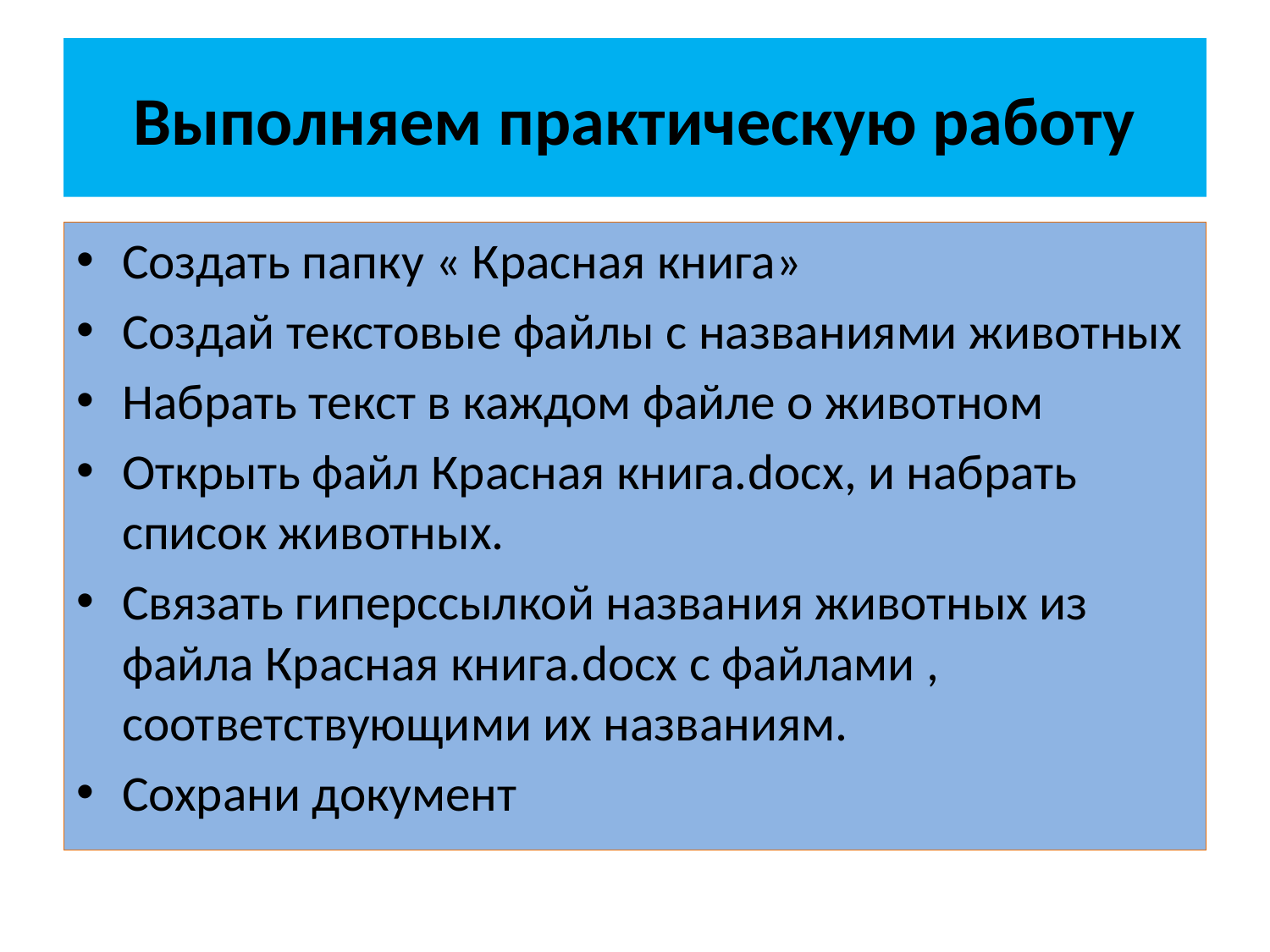

# Выполняем практическую работу
Создать папку « Красная книга»
Создай текстовые файлы с названиями животных
Набрать текст в каждом файле о животном
Открыть файл Красная книга.docx, и набрать список животных.
Связать гиперссылкой названия животных из файла Красная книга.docx с файлами , соответствующими их названиям.
Сохрани документ